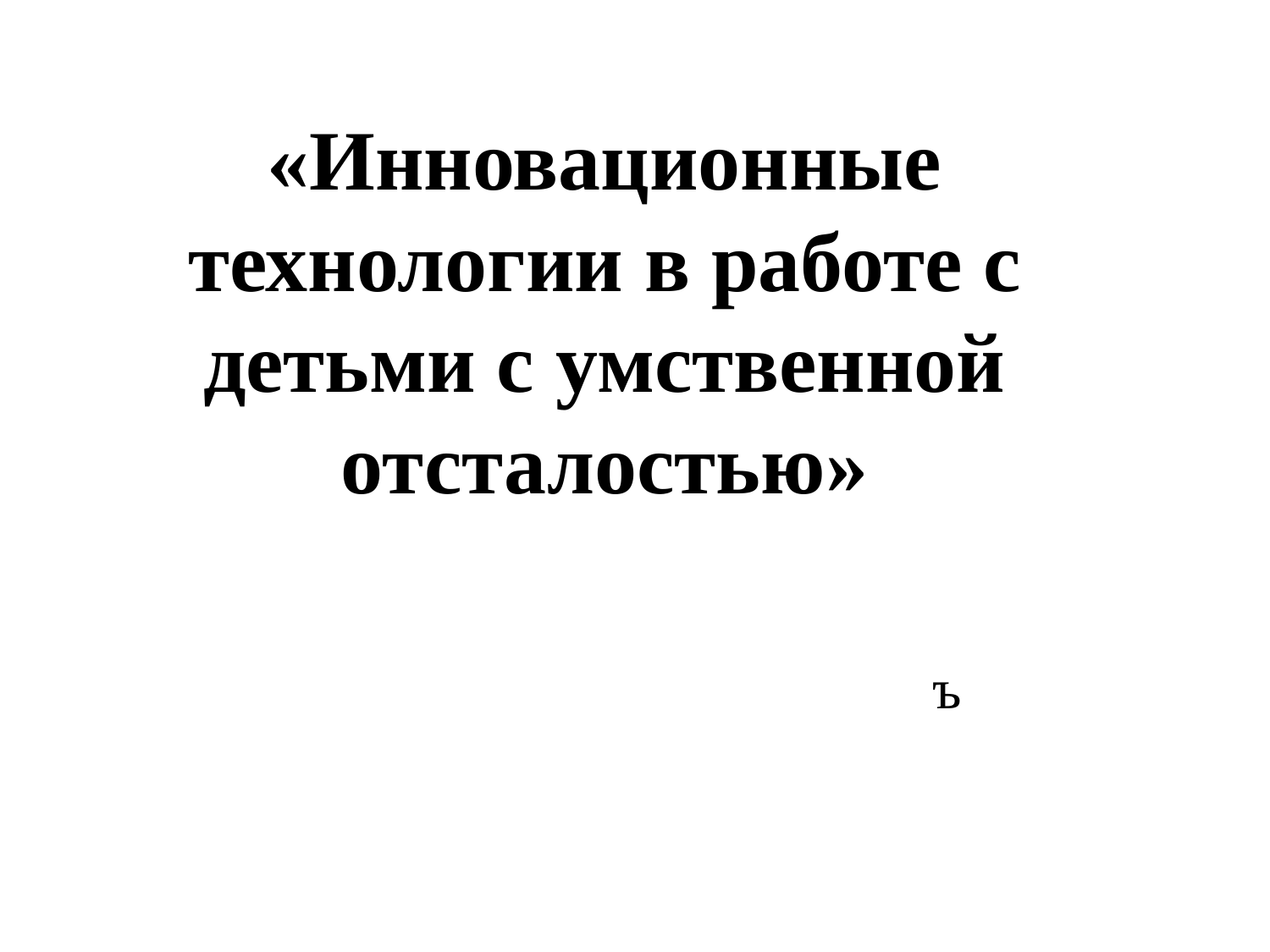

# «Инновационные технологии в работе с детьми с умственной отсталостью»
ъ